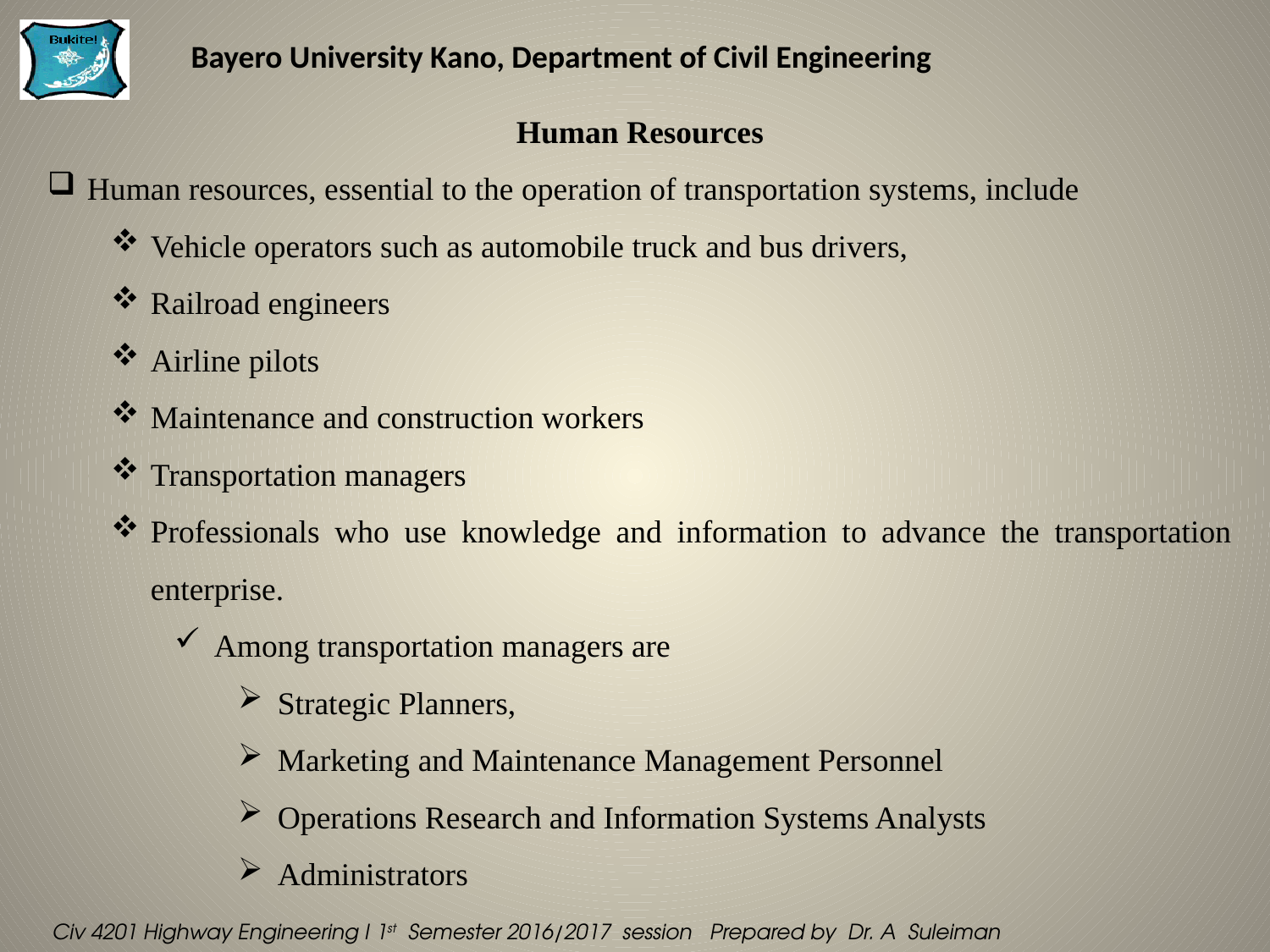

Human Resources
Human resources, essential to the operation of transportation systems, include
Vehicle operators such as automobile truck and bus drivers,
Railroad engineers
Airline pilots
Maintenance and construction workers
Transportation managers
Professionals who use knowledge and information to advance the transportation enterprise.
Among transportation managers are
Strategic Planners,
Marketing and Maintenance Management Personnel
Operations Research and Information Systems Analysts
Administrators